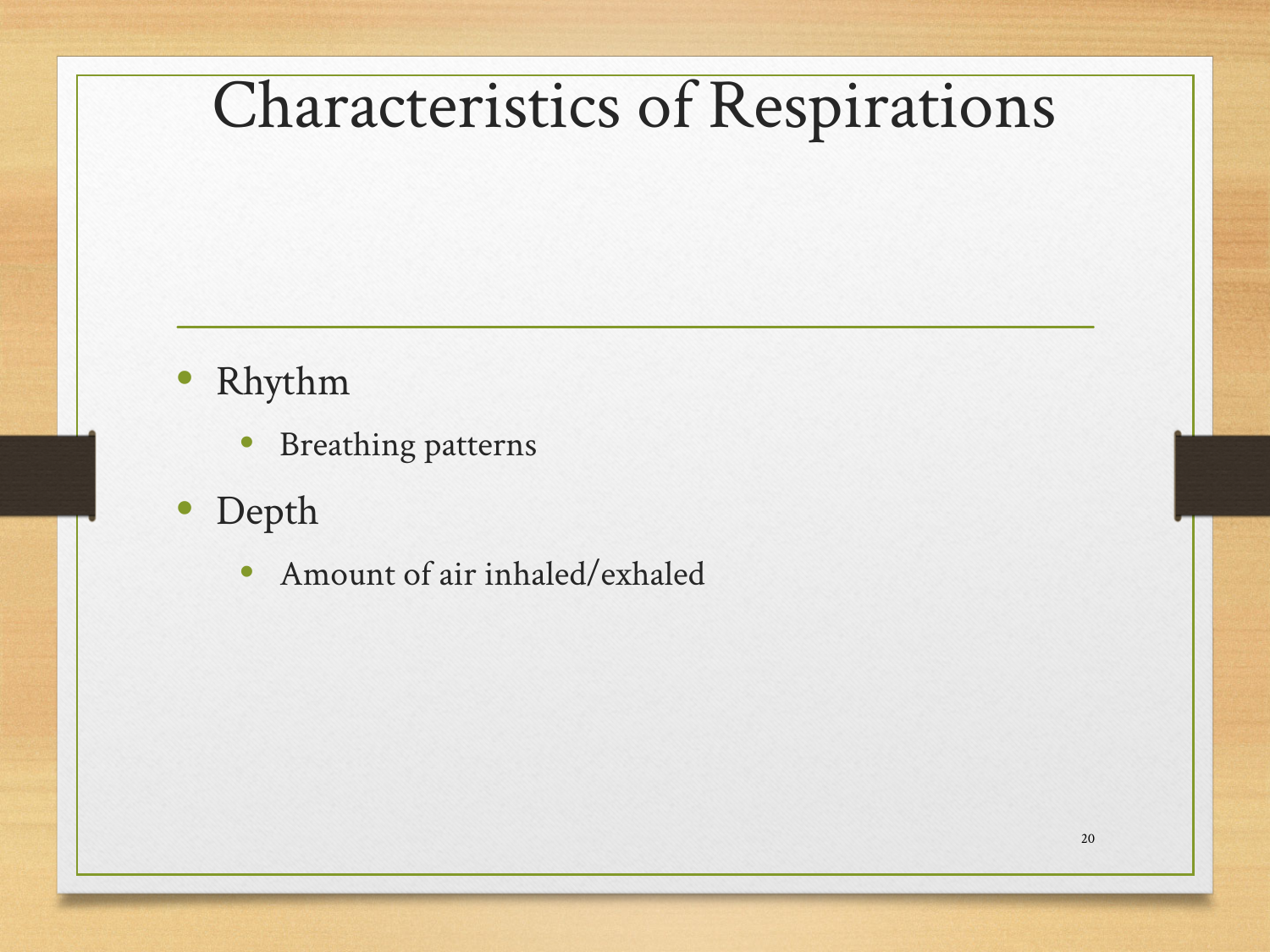

# Characteristics of Respirations
Rhythm
Breathing patterns
Depth
Amount of air inhaled/exhaled
 20